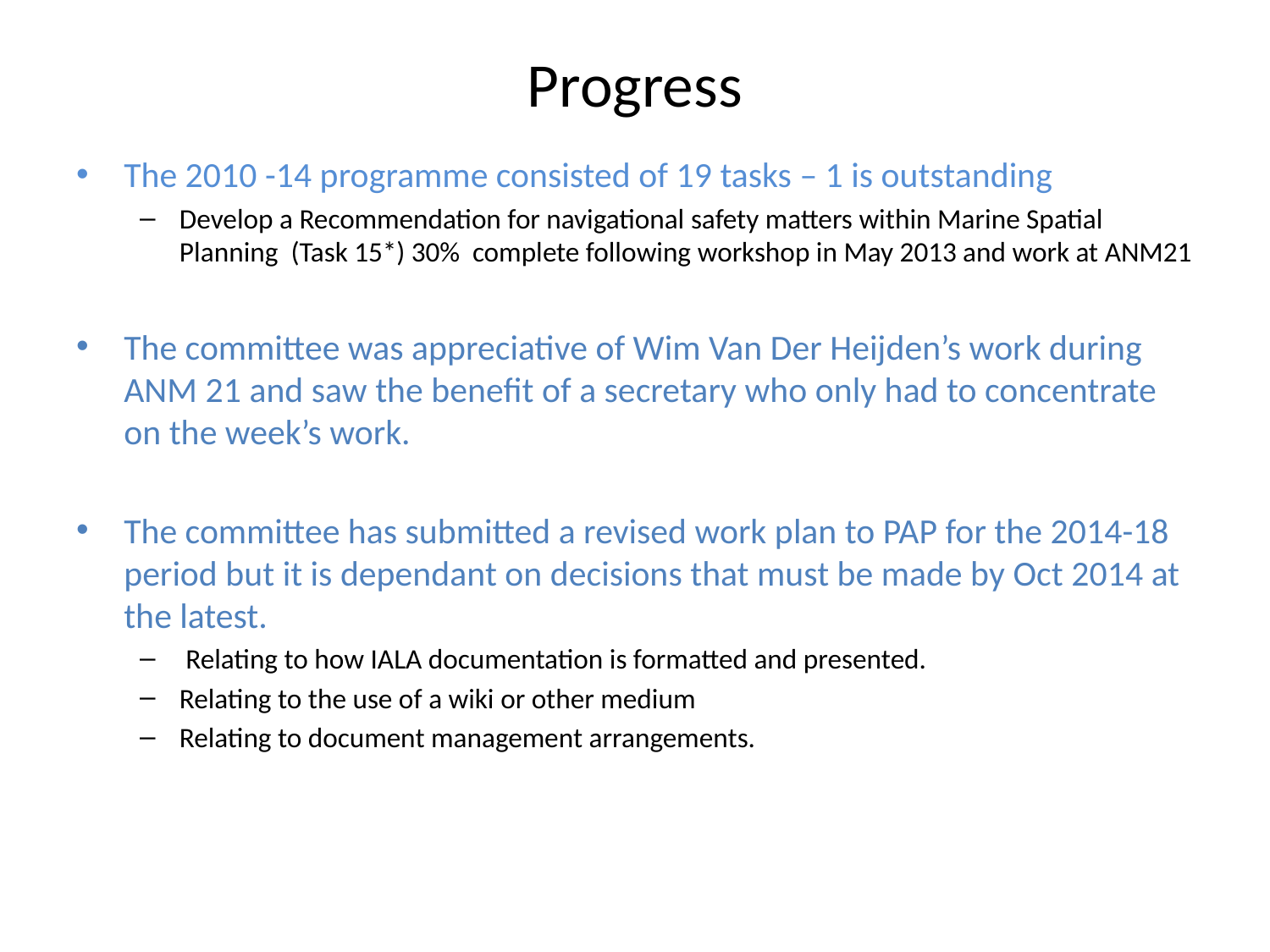

# Progress
The 2010 -14 programme consisted of 19 tasks – 1 is outstanding
Develop a Recommendation for navigational safety matters within Marine Spatial Planning  (Task 15*) 30%  complete following workshop in May 2013 and work at ANM21

The committee was appreciative of Wim Van Der Heijden’s work during ANM 21 and saw the benefit of a secretary who only had to concentrate on the week’s work.

The committee has submitted a revised work plan to PAP for the 2014-18 period but it is dependant on decisions that must be made by Oct 2014 at the latest.
 Relating to how IALA documentation is formatted and presented.
Relating to the use of a wiki or other medium
Relating to document management arrangements.